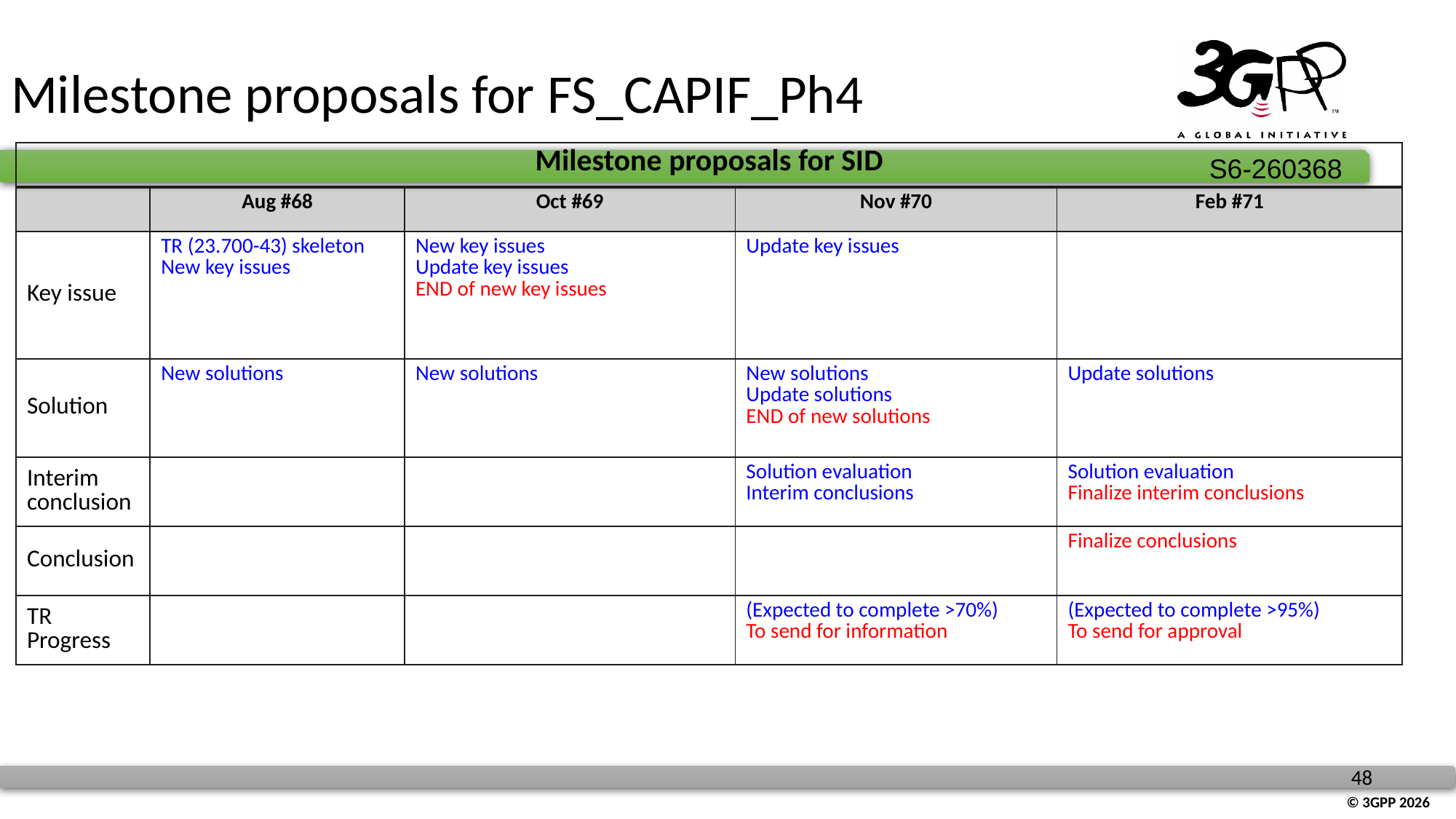

# Milestone proposals for FS_CAPIF_Ph4
| Milestone proposals for SID |  |  |  |  |
| --- | --- | --- | --- | --- |
|  | Aug #68 | Oct #69 | Nov #70 | Feb #71 |
| Key issue | TR (23.700-43) skeleton New key issues | New key issues Update key issues END of new key issues | Update key issues |  |
| Solution | New solutions | New solutions | New solutions Update solutions END of new solutions | Update solutions |
| Interim conclusion |  |  | Solution evaluation Interim conclusions | Solution evaluation Finalize interim conclusions |
| Conclusion |  |  |  | Finalize conclusions |
| TR Progress |  |  | (Expected to complete >70%) To send for information | (Expected to complete >95%) To send for approval |